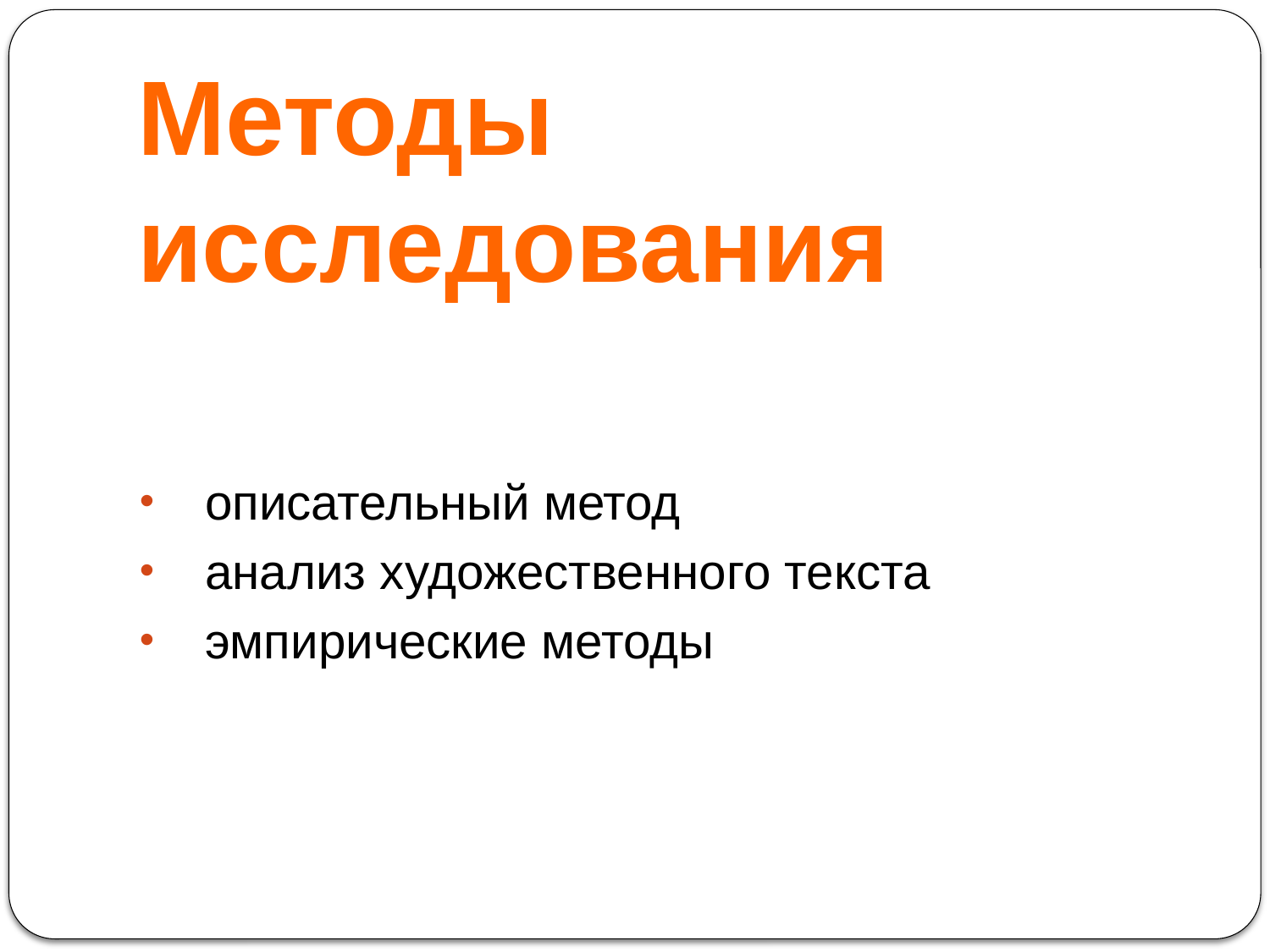

# Методы исследования

  описательный метод
  анализ художественного текста
  эмпирические методы